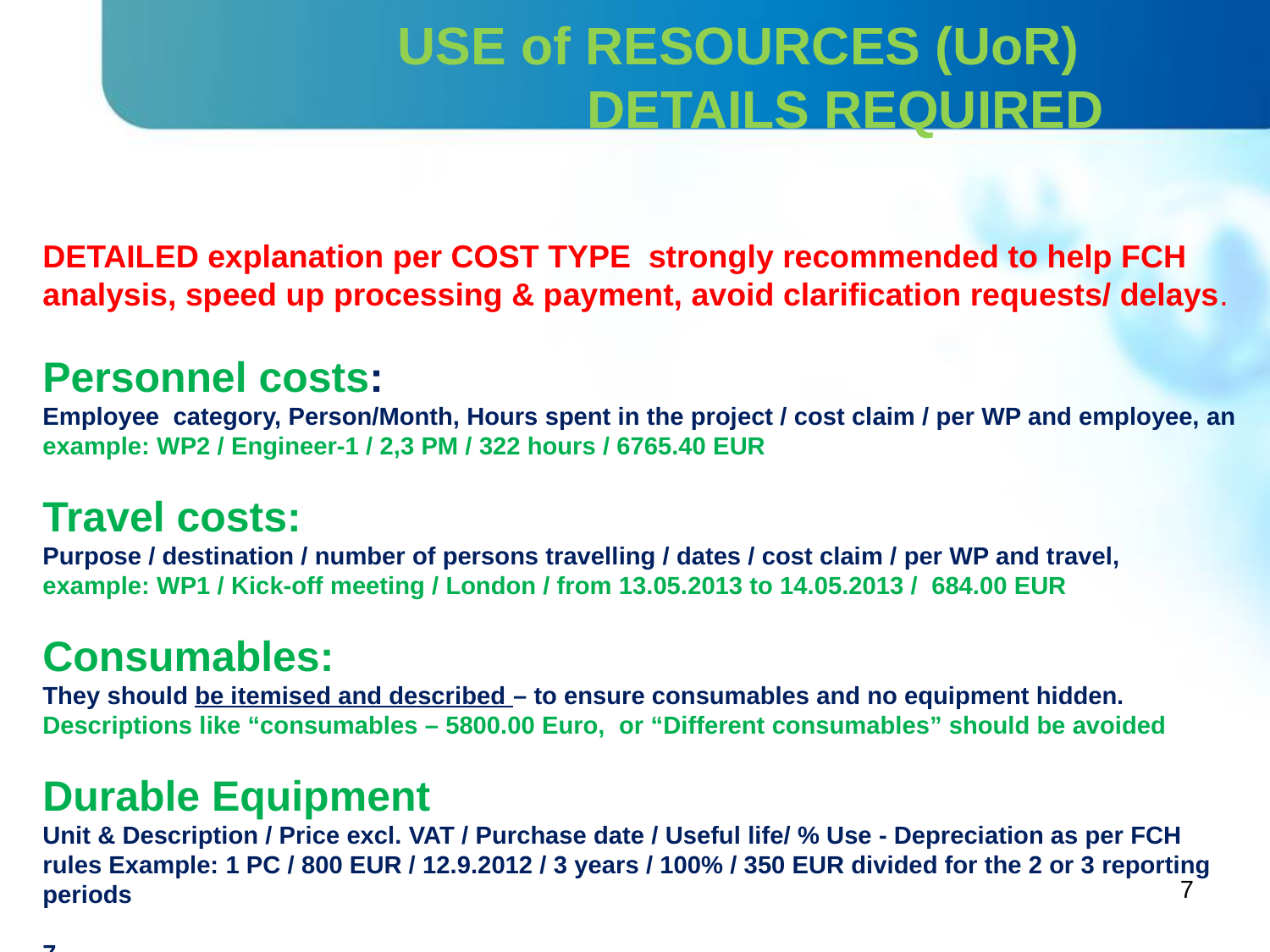

USE of RESOURCES (UoR)
             DETAILS REQUIRED
DETAILED explanation per COST TYPE  strongly recommended to help FCH analysis, speed up processing & payment, avoid clarification requests/ delays.

Personnel costs:
Employee  category, Person/Month, Hours spent in the project / cost claim / per WP and employee, an example: WP2 / Engineer-1 / 2,3 PM / 322 hours / 6765.40 EUR

Travel costs:
Purpose / destination / number of persons travelling / dates / cost claim / per WP and travel,
example: WP1 / Kick-off meeting / London / from 13.05.2013 to 14.05.2013 /  684.00 EUR

Consumables:
They should be itemised and described – to ensure consumables and no equipment hidden. Descriptions like “consumables – 5800.00 Euro,  or “Different consumables” should be avoided

Durable Equipment
Unit & Description / Price excl. VAT / Purchase date / Useful life/ % Use - Depreciation as per FCH rules Example: 1 PC / 800 EUR / 12.9.2012 / 3 years / 100% / 350 EUR divided for the 2 or 3 reporting periods
                                                                                                                                                                          7
7